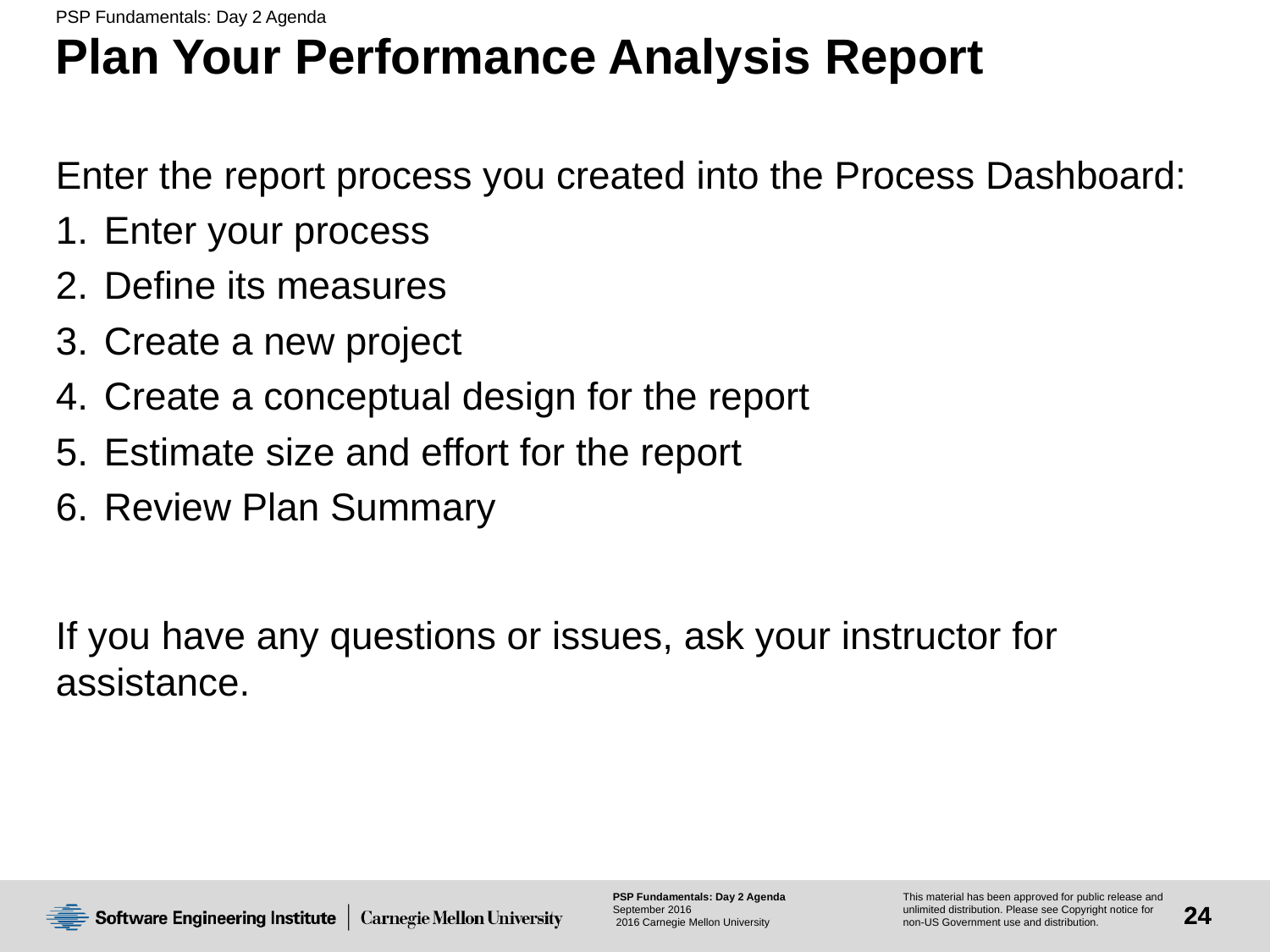

# Plan Your Performance Analysis Report
Enter the report process you created into the Process Dashboard:
Enter your process
Define its measures
Create a new project
Create a conceptual design for the report
Estimate size and effort for the report
Review Plan Summary

If you have any questions or issues, ask your instructor for assistance.